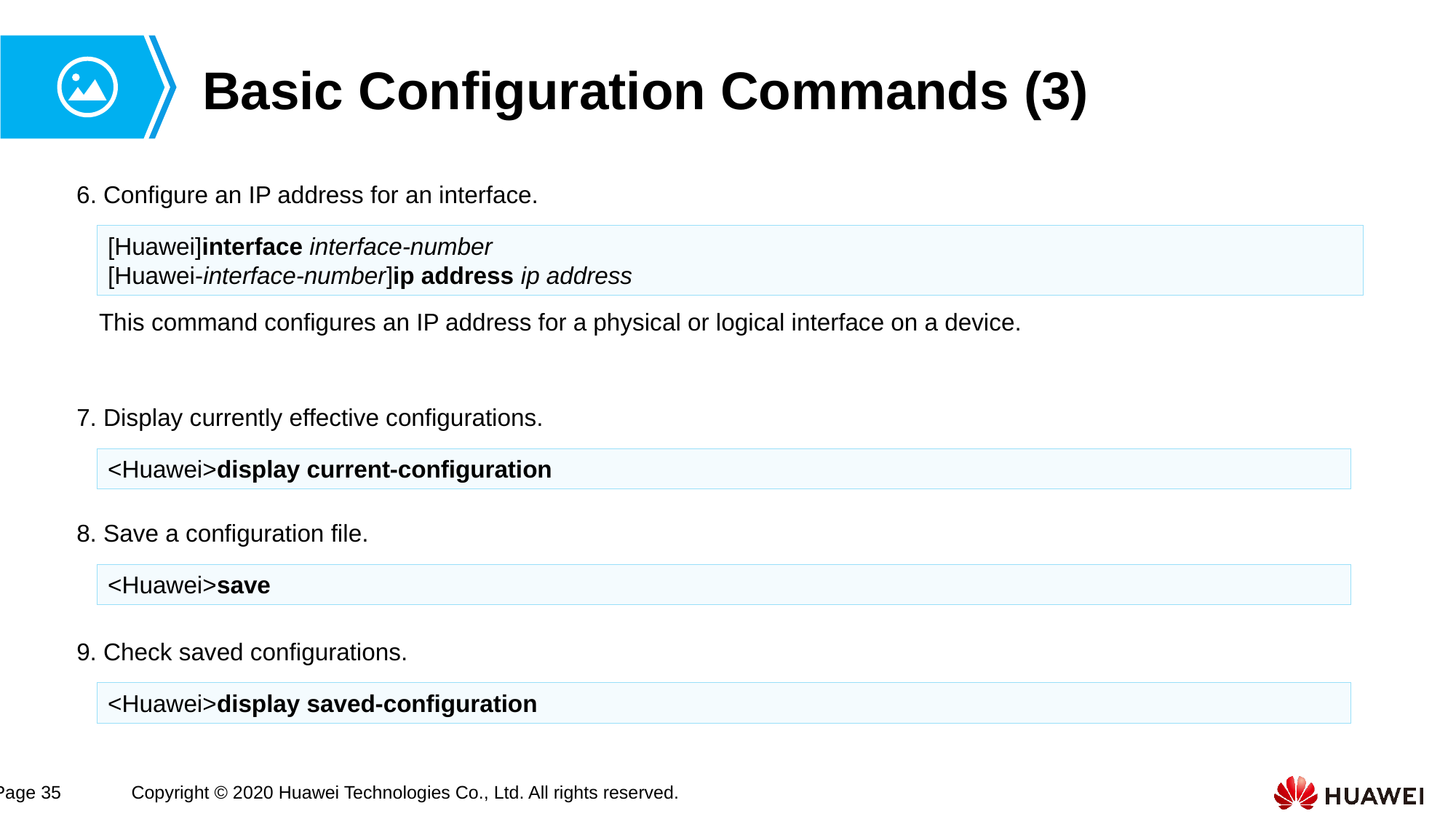

# Basic Configuration Commands (3)
6. Configure an IP address for an interface.
[Huawei]interface interface-number
[Huawei-interface-number]ip address ip address
This command configures an IP address for a physical or logical interface on a device.
7. Display currently effective configurations.
<Huawei>display current-configuration
8. Save a configuration file.
<Huawei>save
9. Check saved configurations.
<Huawei>display saved-configuration